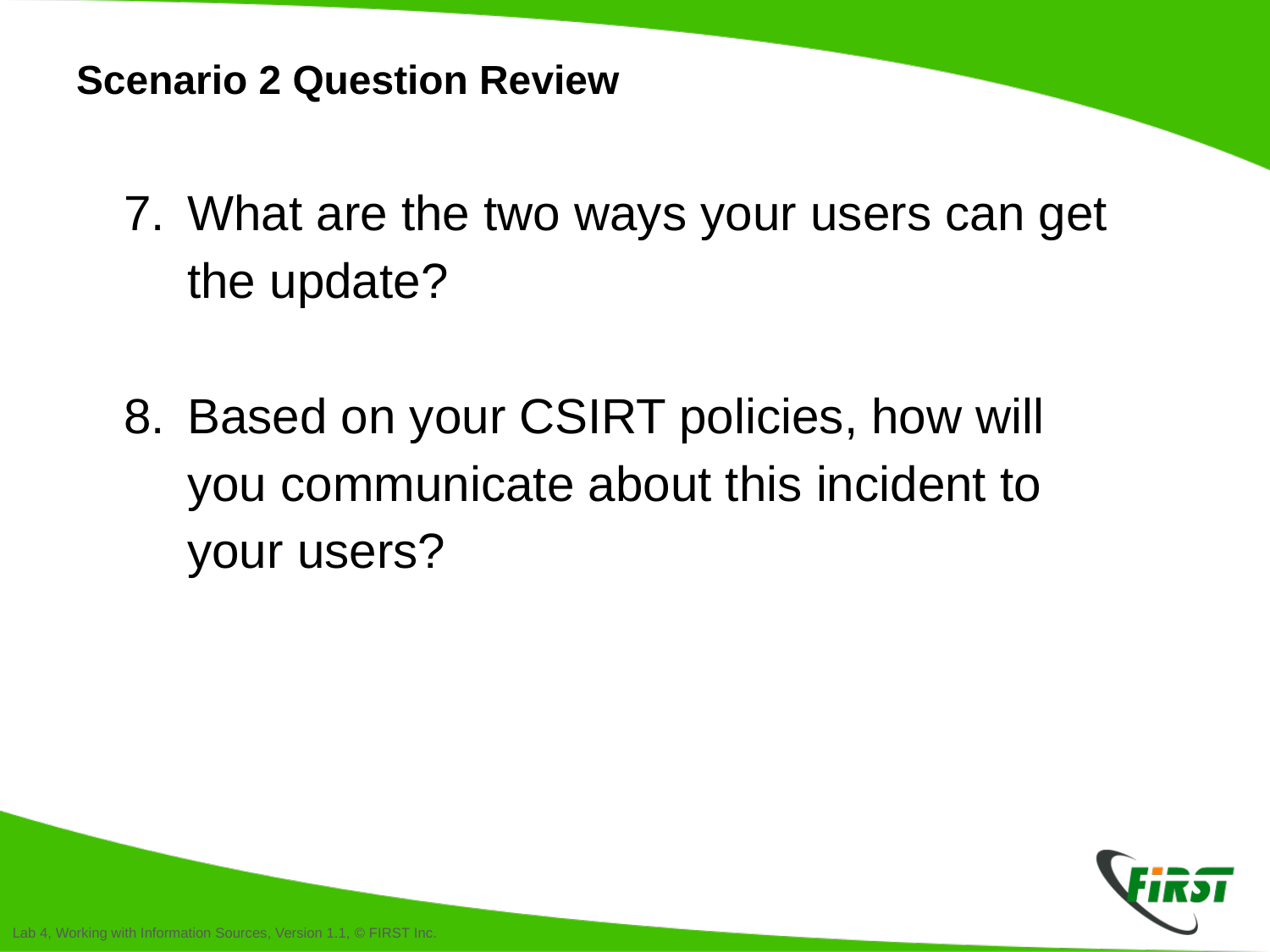

# Scenario 2 Question Review
What are the two ways your users can get
the update?
Based on your CSIRT policies, how will
you communicate about this incident to
your users?